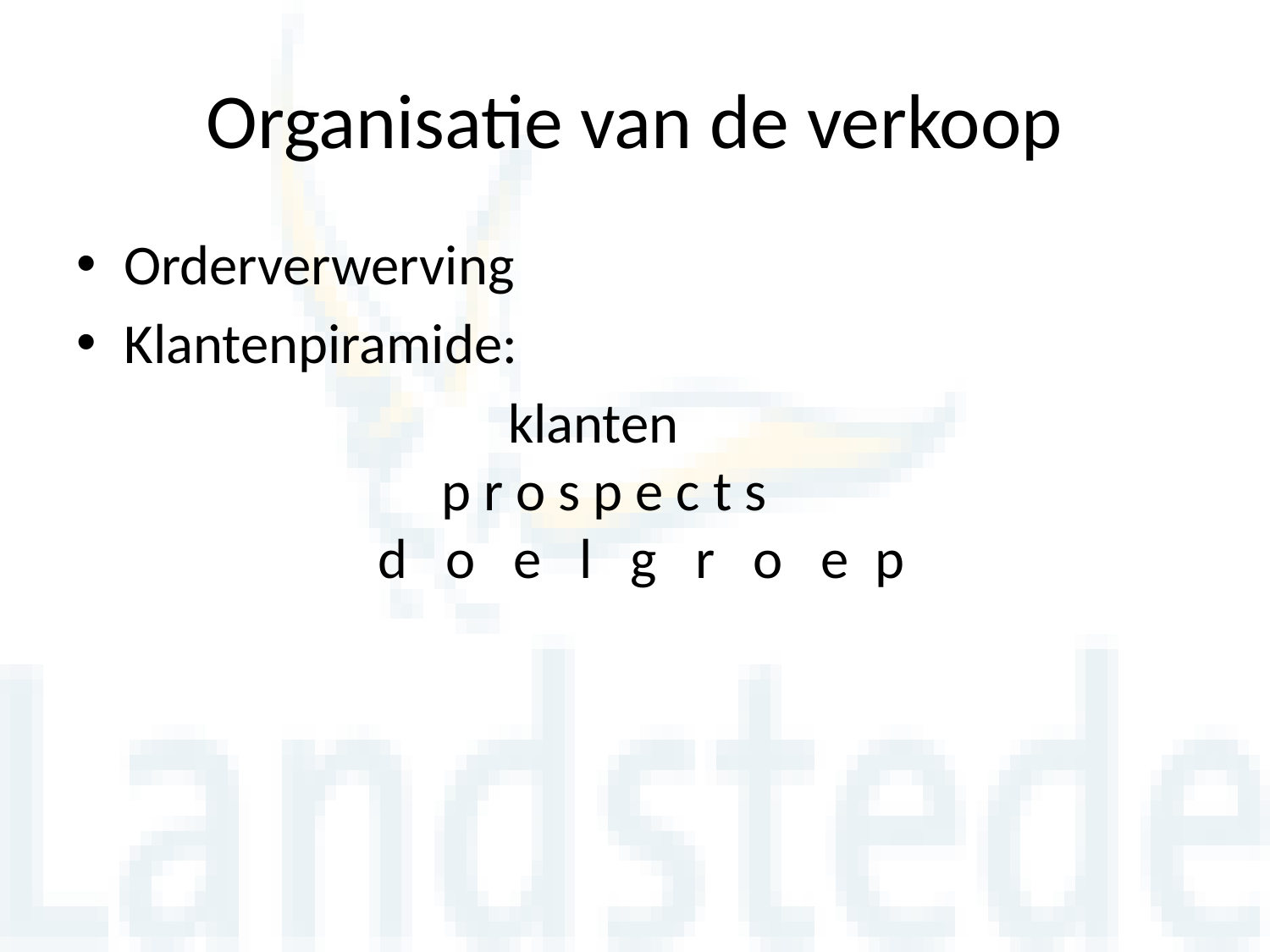

# Organisatie van de verkoop
Orderverwerving
Klantenpiramide:
                                  klanten
                         p r o s p e c t s
                    d   o   e   l   g   r   o   e  p